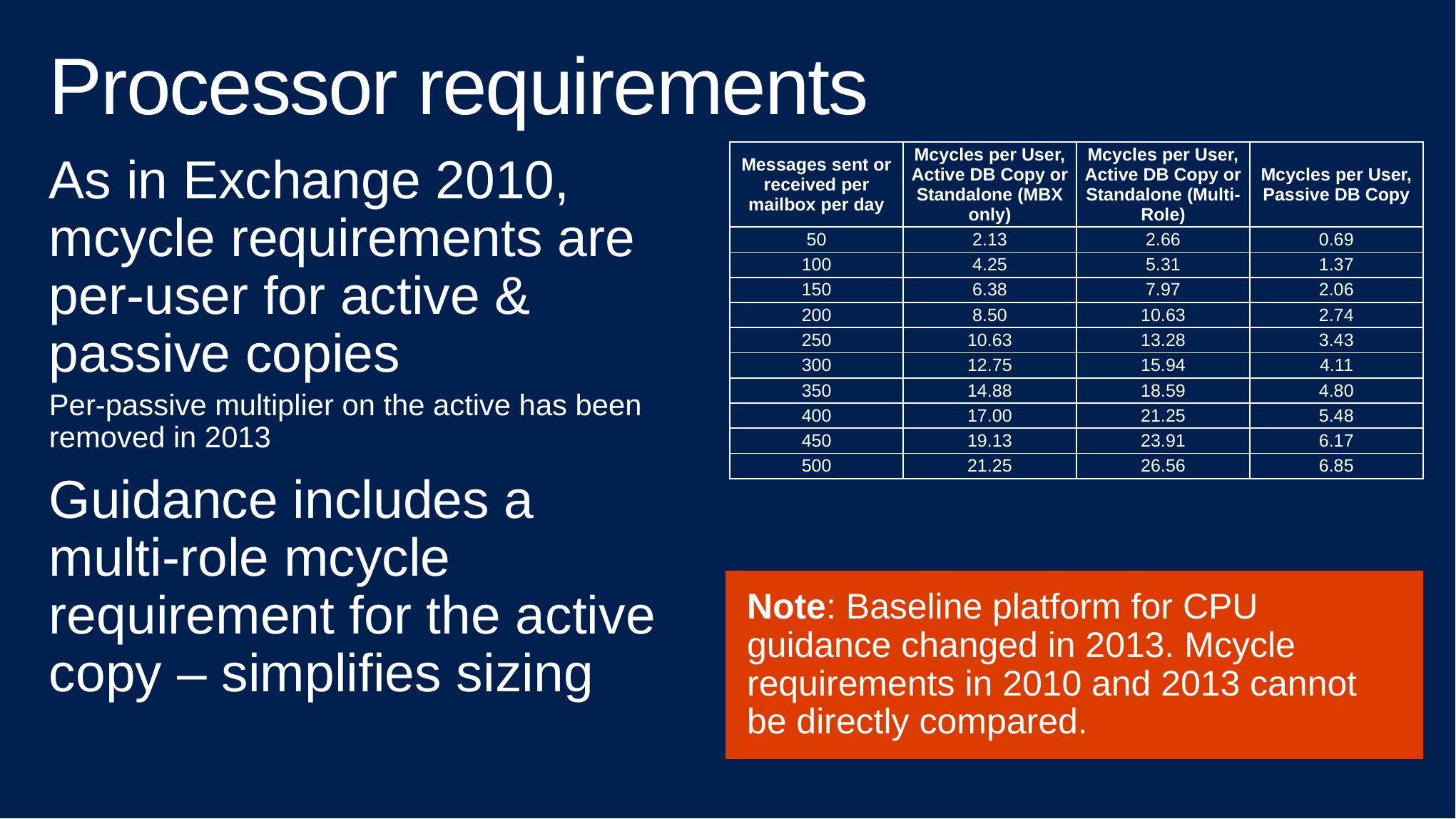

# Processor requirements
As in Exchange 2010, mcycle requirements are per-user for active & passive copies
Per-passive multiplier on the active has been removed in 2013
Guidance includes a multi-role mcycle requirement for the active copy – simplifies sizing

| Messages sent or received per mailbox per day | Mcycles per User, Active DB Copy or Standalone (MBX only) | Mcycles per User, Active DB Copy or Standalone (Multi-Role) | Mcycles per User, Passive DB Copy |
| --- | --- | --- | --- |
| 50 | 2.13 | 2.66 | 0.69 |
| 100 | 4.25 | 5.31 | 1.37 |
| 150 | 6.38 | 7.97 | 2.06 |
| 200 | 8.50 | 10.63 | 2.74 |
| 250 | 10.63 | 13.28 | 3.43 |
| 300 | 12.75 | 15.94 | 4.11 |
| 350 | 14.88 | 18.59 | 4.80 |
| 400 | 17.00 | 21.25 | 5.48 |
| 450 | 19.13 | 23.91 | 6.17 |
| 500 | 21.25 | 26.56 | 6.85 |
Note: Baseline platform for CPU guidance changed in 2013. Mcycle requirements in 2010 and 2013 cannot be directly compared.